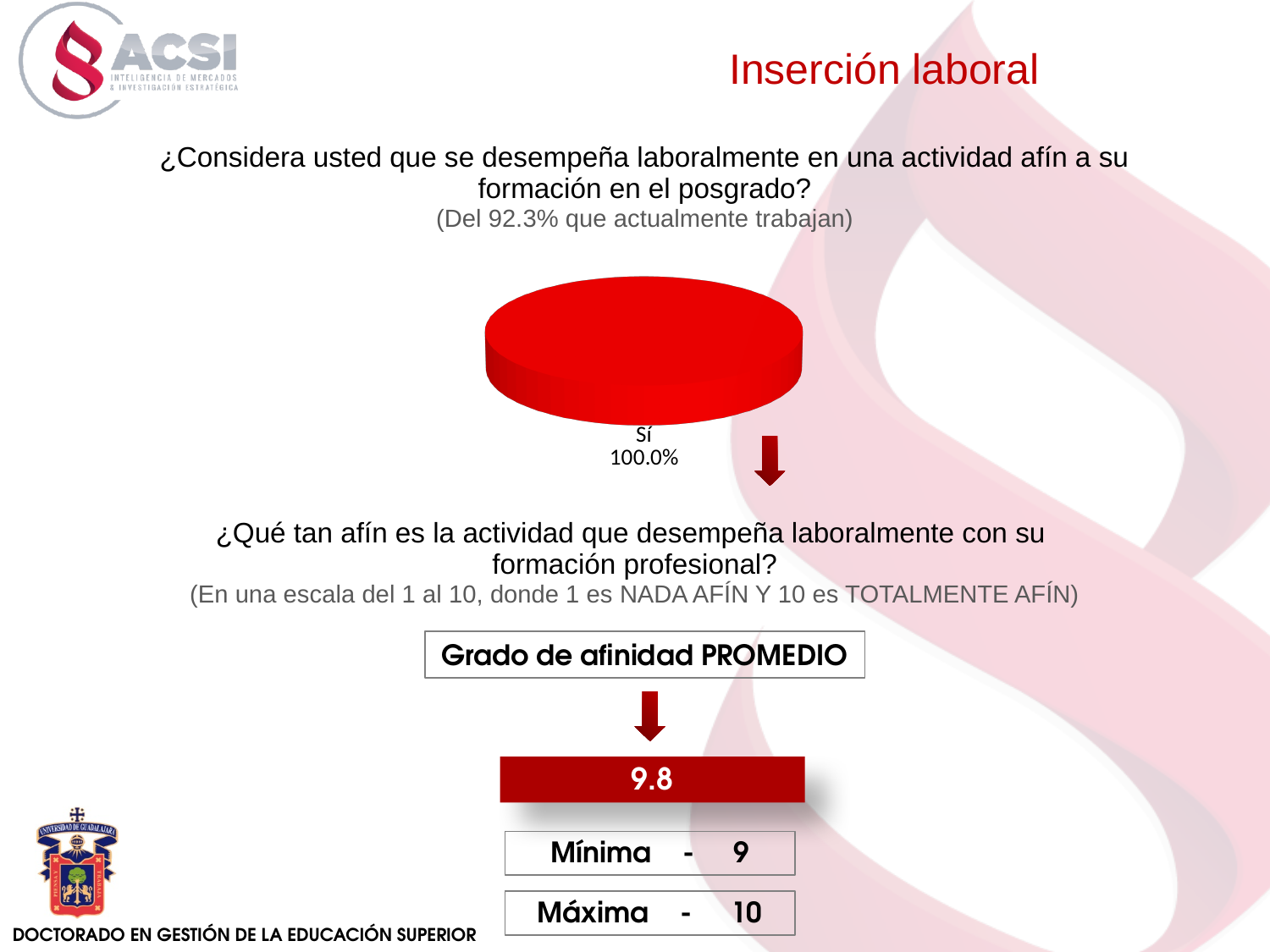

Inserción laboral
¿Considera usted que se desempeña laboralmente en una actividad afín a su formación en el posgrado?
(Del 92.3% que actualmente trabajan)

[unsupported chart]

¿Qué tan afín es la actividad que desempeña laboralmente con su
formación profesional?
(En una escala del 1 al 10, donde 1 es NADA AFÍN Y 10 es TOTALMENTE AFÍN)
Grado de afinidad PROMEDIO

9.8
Mínima    -     9
Máxima    -     10